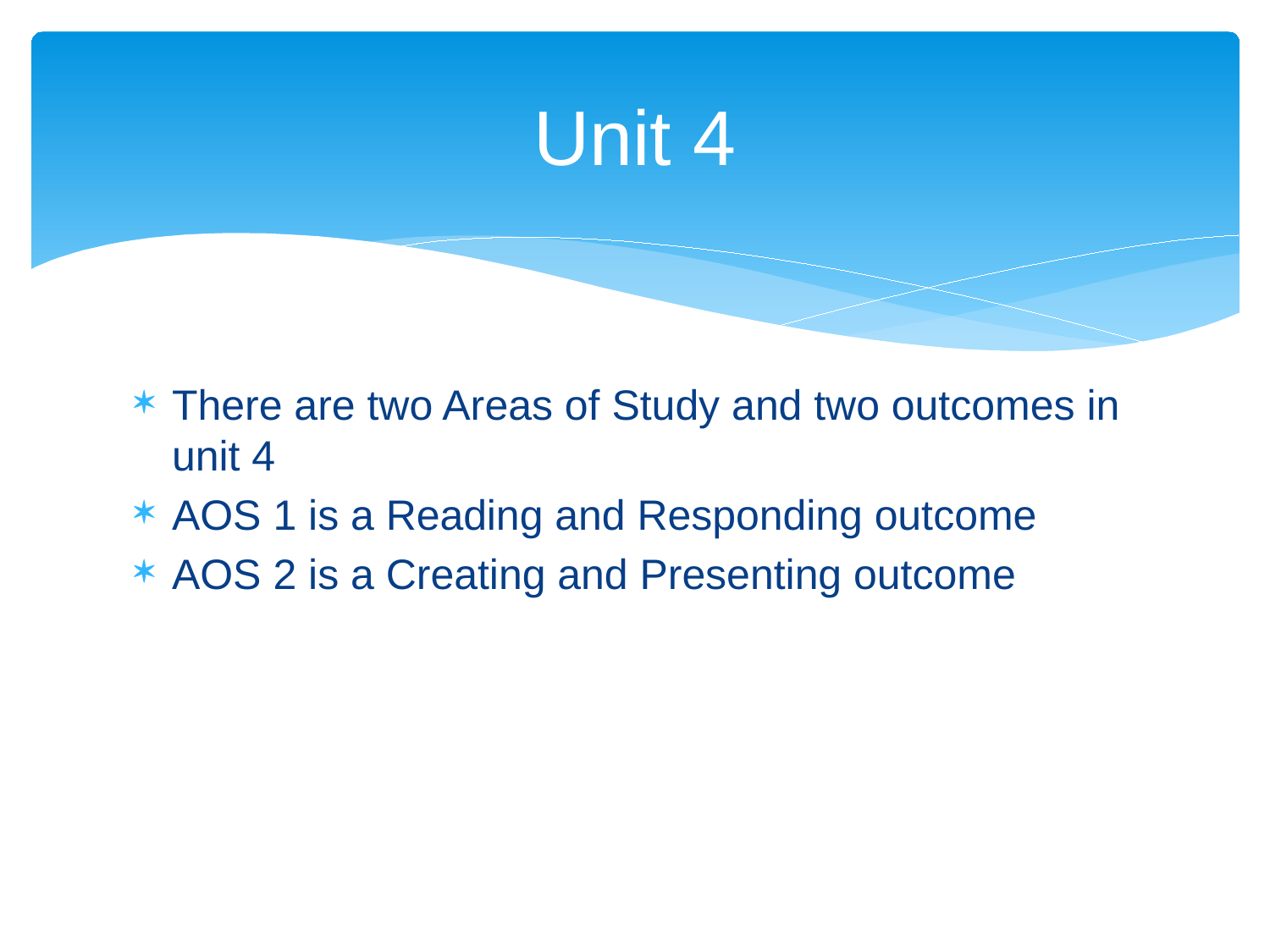

# Unit 4
There are two Areas of Study and two outcomes in unit 4
AOS 1 is a Reading and Responding outcome
AOS 2 is a Creating and Presenting outcome